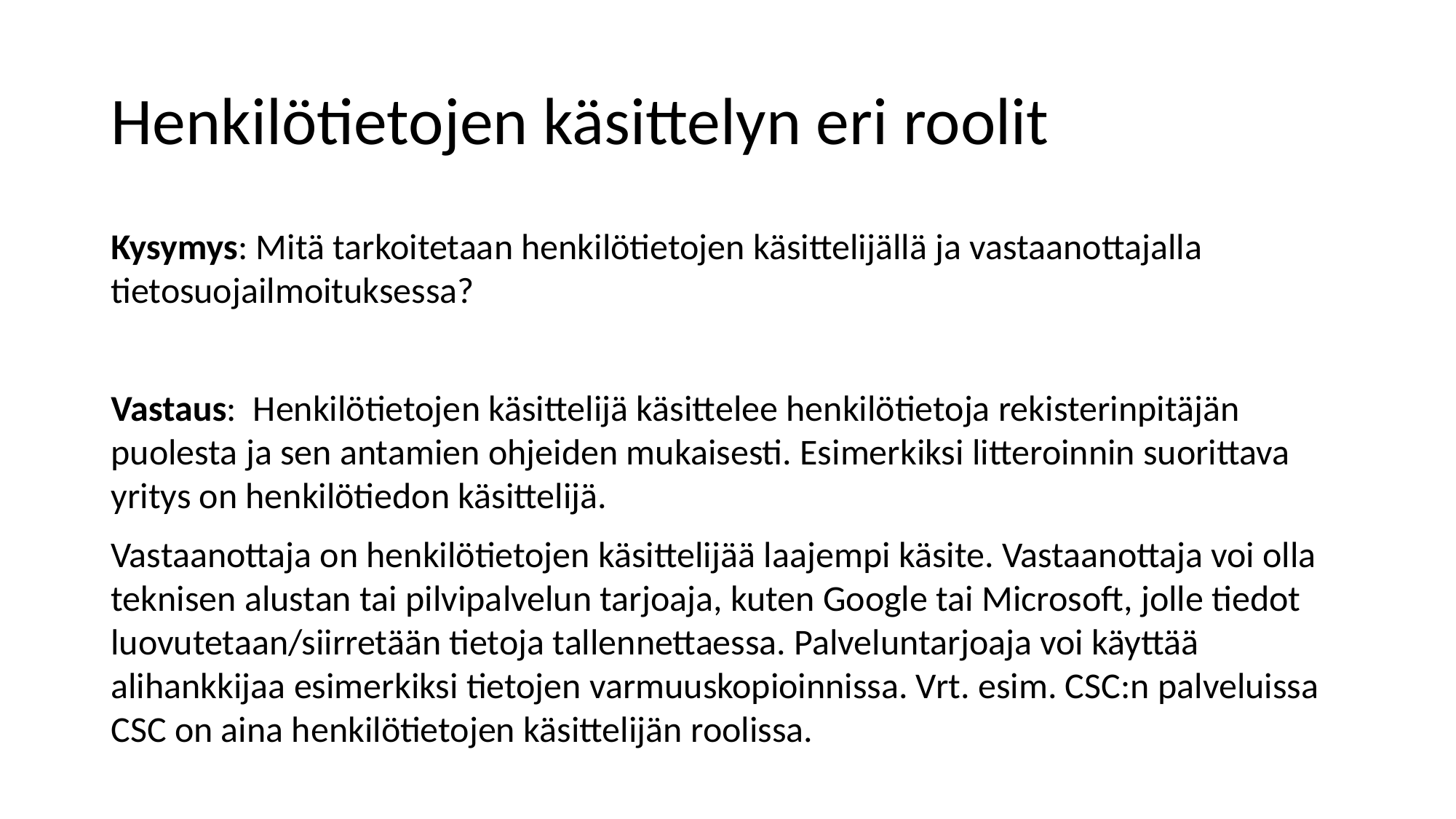

# Henkilötietojen käsittelyn eri roolit
Kysymys: Mitä tarkoitetaan henkilötietojen käsittelijällä ja vastaanottajalla tietosuojailmoituksessa?

Vastaus:  Henkilötietojen käsittelijä käsittelee henkilötietoja rekisterinpitäjän puolesta ja sen antamien ohjeiden mukaisesti. Esimerkiksi litteroinnin suorittava yritys on henkilötiedon käsittelijä.
Vastaanottaja on henkilötietojen käsittelijää laajempi käsite. Vastaanottaja voi olla teknisen alustan tai pilvipalvelun tarjoaja, kuten Google tai Microsoft, jolle tiedot luovutetaan/siirretään tietoja tallennettaessa. Palveluntarjoaja voi käyttää alihankkijaa esimerkiksi tietojen varmuuskopioinnissa. Vrt. esim. CSC:n palveluissa CSC on aina henkilötietojen käsittelijän roolissa.